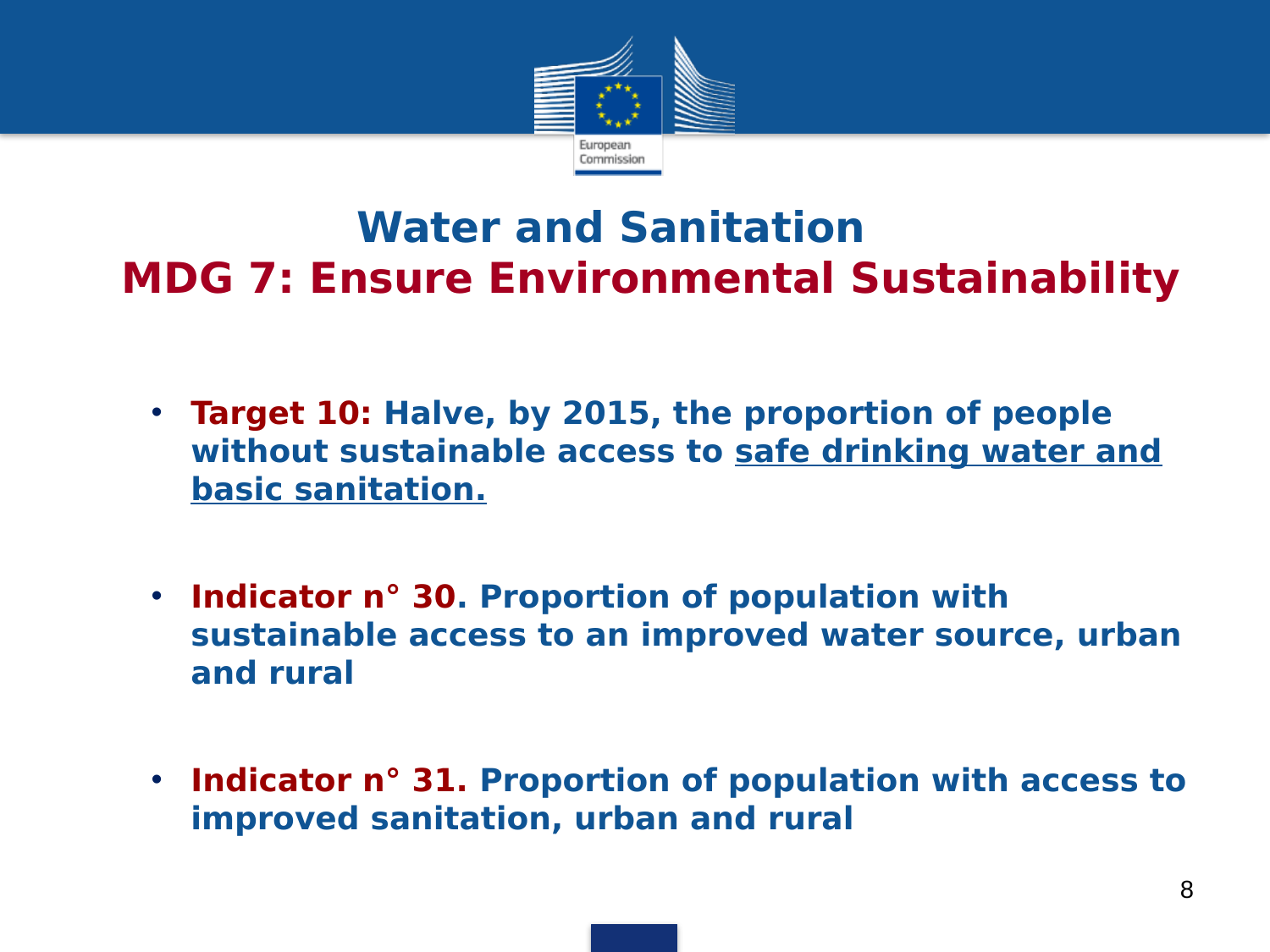

# Water and Sanitation MDG 7: Ensure Environmental Sustainability
Target 10: Halve, by 2015, the proportion of people without sustainable access to safe drinking water and basic sanitation.

Indicator n° 30. Proportion of population with sustainable access to an improved water source, urban and rural

Indicator n° 31. Proportion of population with access to improved sanitation, urban and rural

8